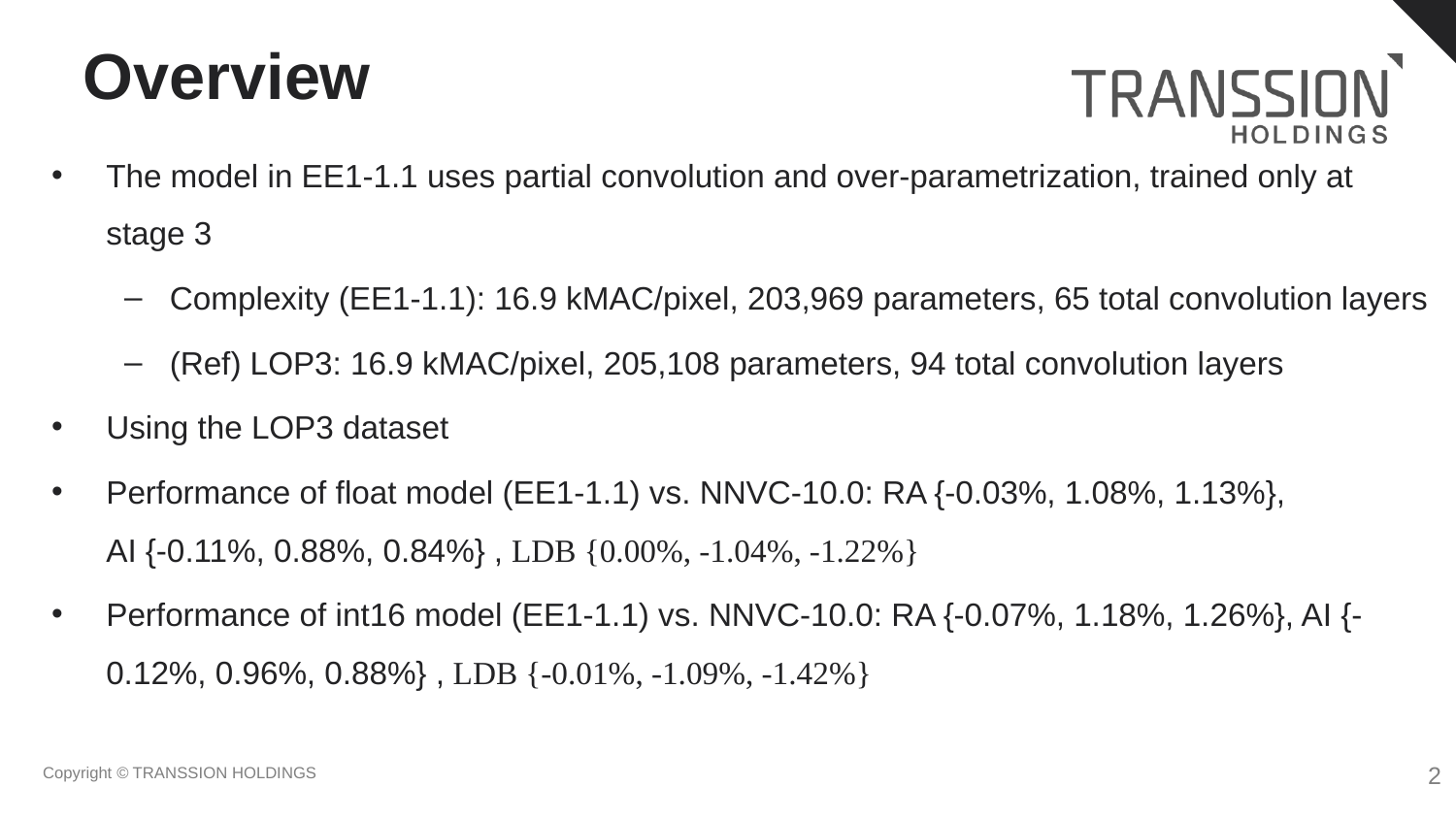

# Overview
The model in EE1-1.1 uses partial convolution and over-parametrization, trained only at stage 3
Complexity (EE1-1.1): 16.9 kMAC/pixel, 203,969 parameters, 65 total convolution layers
(Ref) LOP3: 16.9 kMAC/pixel, 205,108 parameters, 94 total convolution layers
Using the LOP3 dataset
Performance of float model (EE1-1.1) vs. NNVC-10.0: RA {-0.03%, 1.08%, 1.13%}, 	AI {-0.11%, 0.88%, 0.84%} , LDB {0.00%, -1.04%, -1.22%}
Performance of int16 model (EE1-1.1) vs. NNVC-10.0: RA {-0.07%, 1.18%, 1.26%}, AI {-0.12%, 0.96%, 0.88%} , LDB {-0.01%, -1.09%, -1.42%}

2